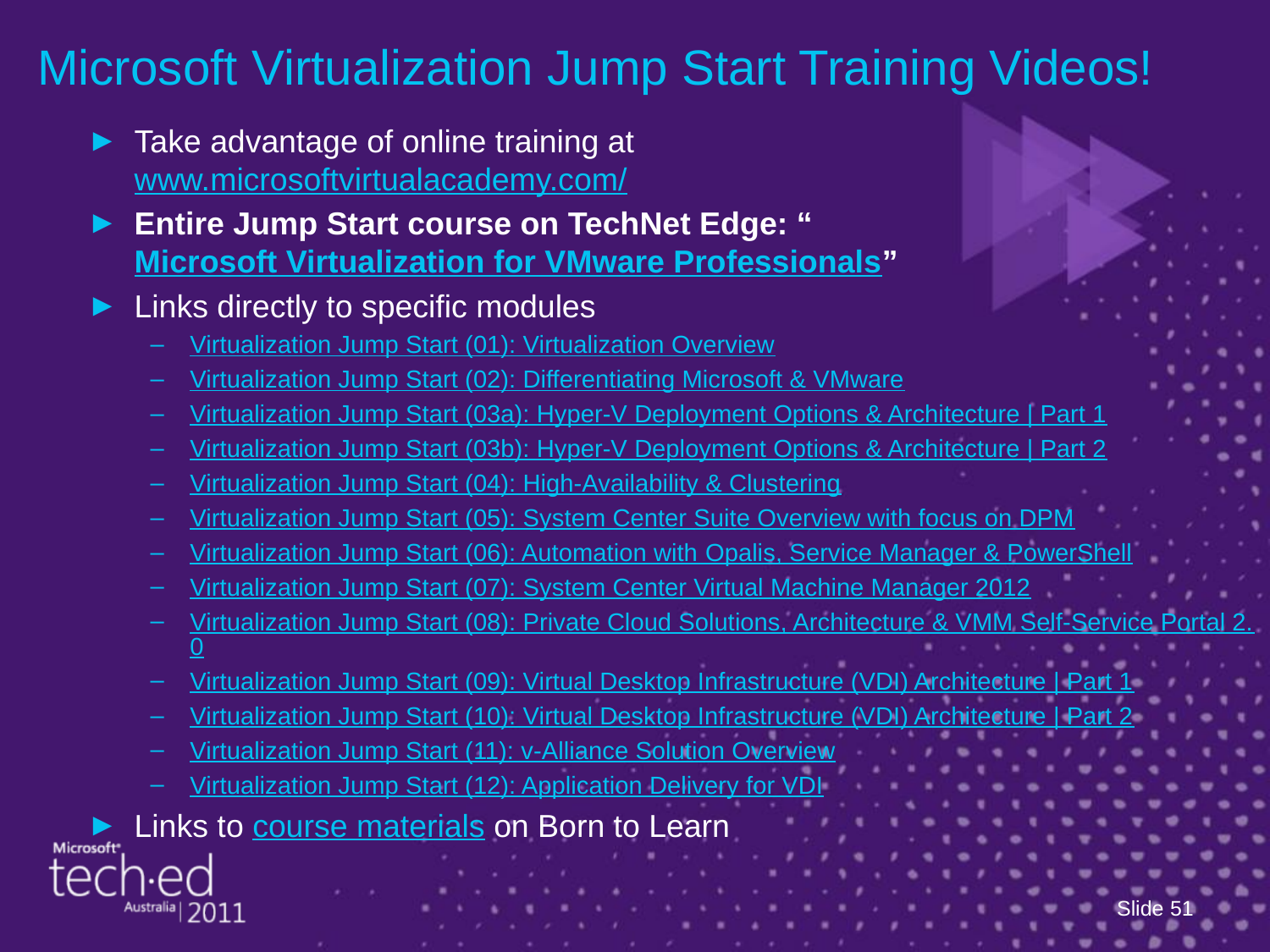

# Microsoft Virtualization Jump Start Training Videos!
Take advantage of online training at 		www.microsoftvirtualacademy.com/
Entire Jump Start course on TechNet Edge: “Microsoft Virtualization for VMware Professionals”
Links directly to specific modules
Virtualization Jump Start (01): Virtualization Overview
Virtualization Jump Start (02): Differentiating Microsoft & VMware
Virtualization Jump Start (03a): Hyper-V Deployment Options & Architecture | Part 1
Virtualization Jump Start (03b): Hyper-V Deployment Options & Architecture | Part 2
Virtualization Jump Start (04): High-Availability & Clustering
Virtualization Jump Start (05): System Center Suite Overview with focus on DPM
Virtualization Jump Start (06): Automation with Opalis, Service Manager & PowerShell
Virtualization Jump Start (07): System Center Virtual Machine Manager 2012
Virtualization Jump Start (08): Private Cloud Solutions, Architecture & VMM Self-Service Portal 2.0
Virtualization Jump Start (09): Virtual Desktop Infrastructure (VDI) Architecture | Part 1
Virtualization Jump Start (10): Virtual Desktop Infrastructure (VDI) Architecture | Part 2
Virtualization Jump Start (11): v-Alliance Solution Overview
Virtualization Jump Start (12): Application Delivery for VDI
Links to course materials on Born to Learn

Slide 51